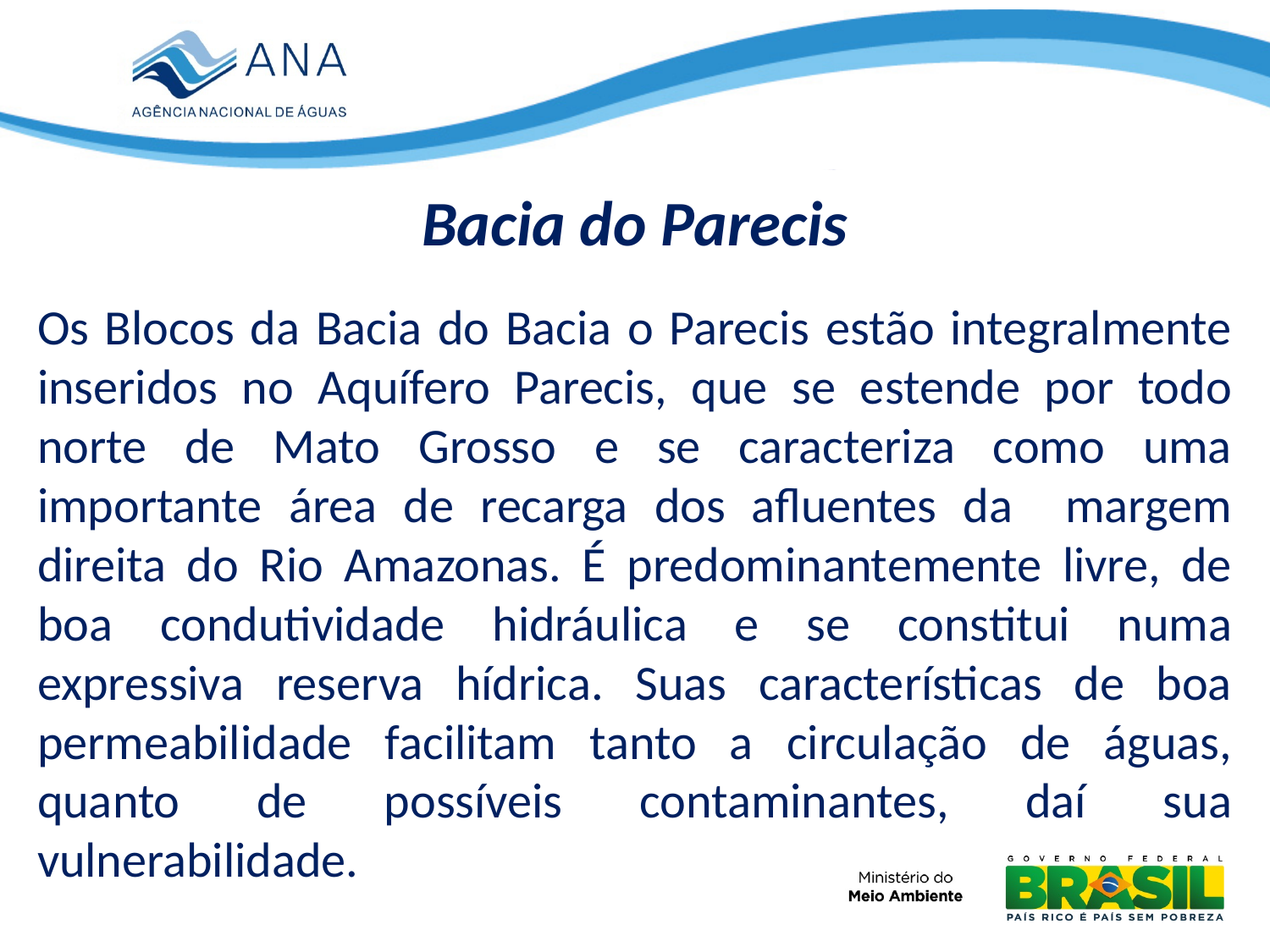

Bacia do Parecis

Os Blocos da Bacia do Bacia o Parecis estão integralmente inseridos no Aquífero Parecis, que se estende por todo norte de Mato Grosso e se caracteriza como uma importante área de recarga dos afluentes da  margem direita do Rio Amazonas. É predominantemente livre, de boa condutividade hidráulica e se constitui numa expressiva reserva hídrica. Suas características de boa permeabilidade facilitam tanto a circulação de águas, quanto de possíveis contaminantes, daí sua vulnerabilidade.